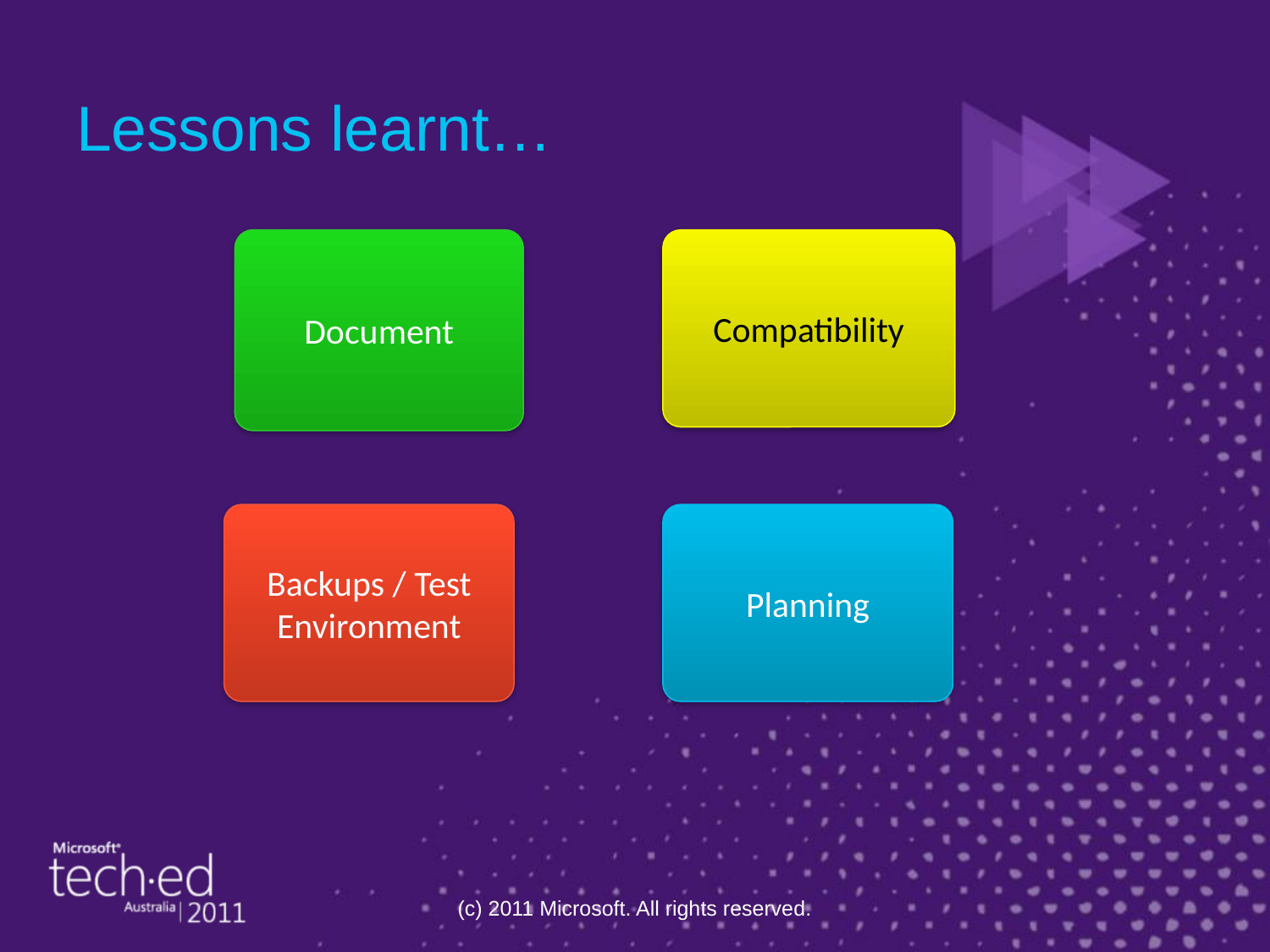

# Lessons learnt…
Document
Compatibility
Planning
Backups / Test Environment
(c) 2011 Microsoft. All rights reserved.